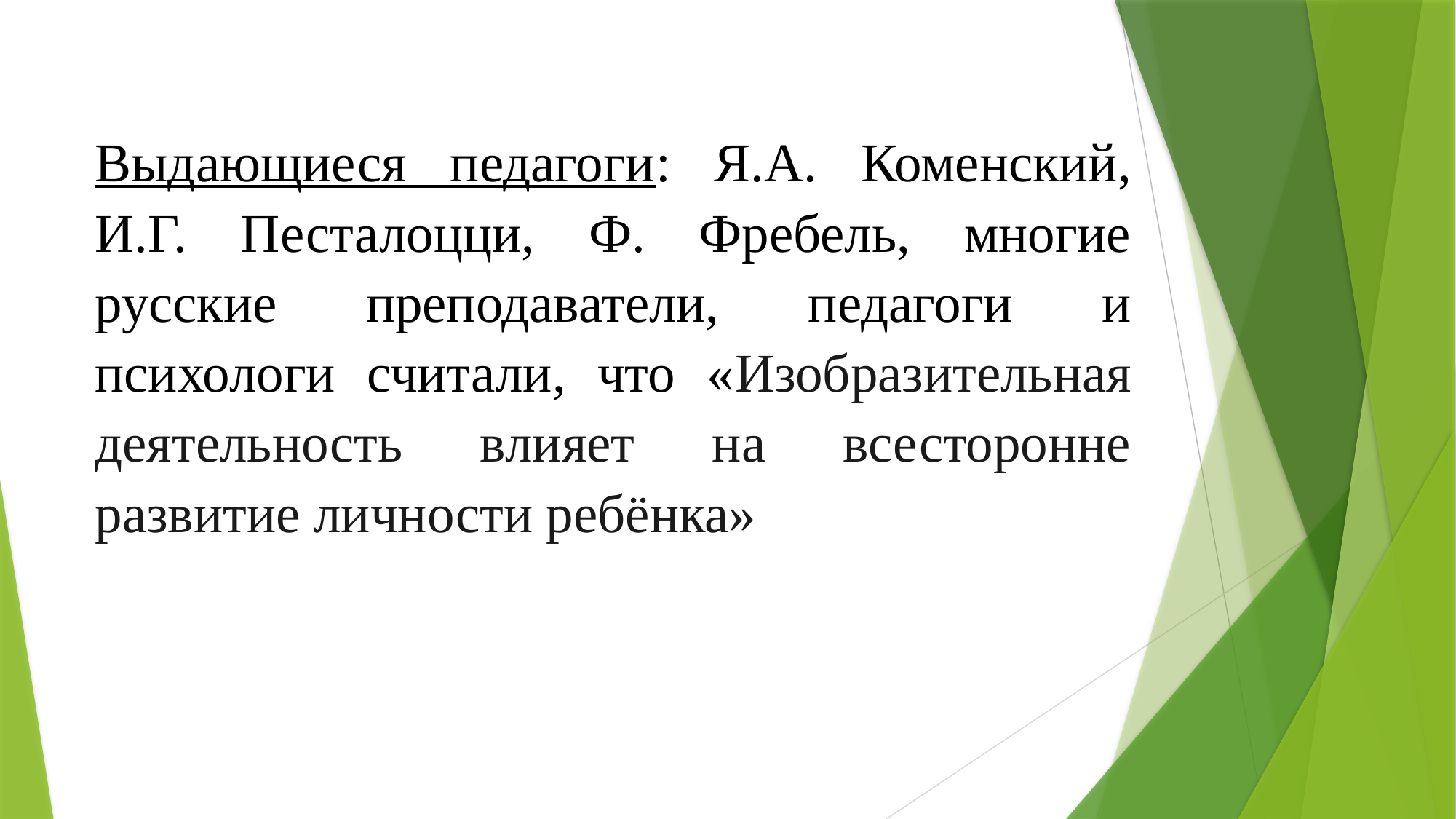

Выдающиеся педагоги: Я.А. Коменский, И.Г. Песталоцци, Ф. Фребель, многие русские преподаватели, педагоги и психологи считали, что «Изобразительная деятельность влияет на всесторонне развитие личности ребёнка»